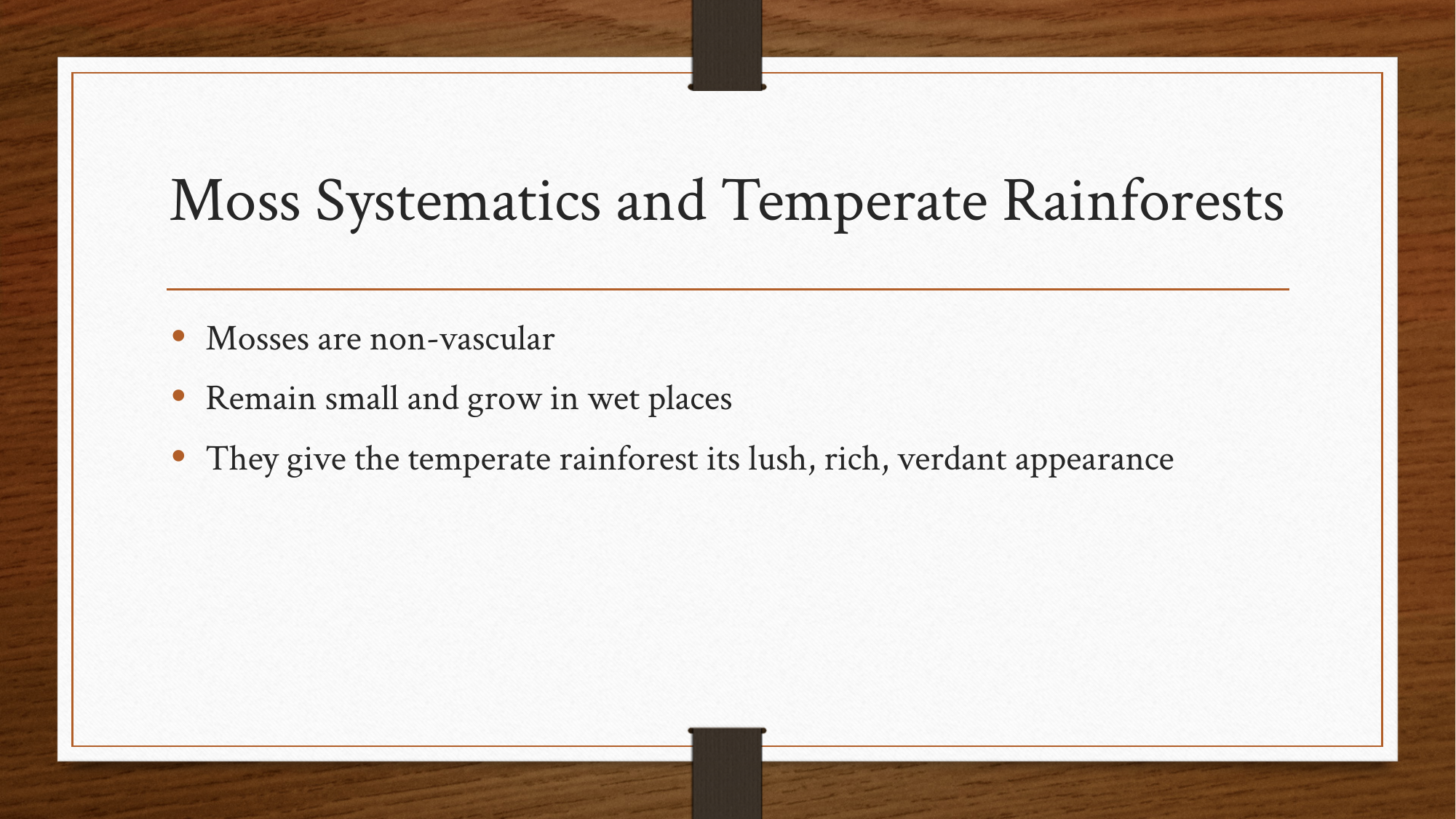

# Moss Systematics and Temperate Rainforests
Mosses are non-vascular
Remain small and grow in wet places
They give the temperate rainforest its lush, rich, verdant appearance